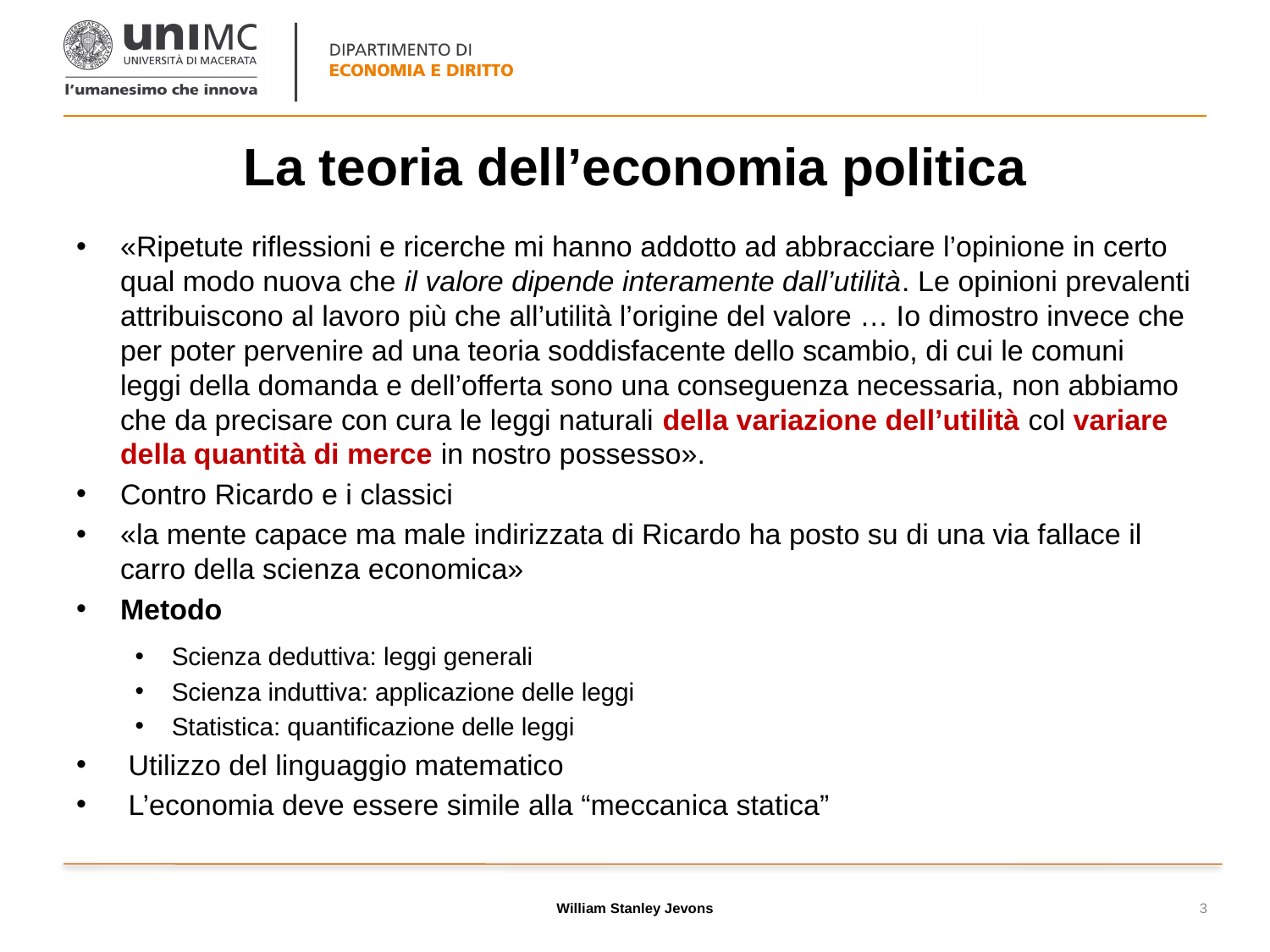

# La teoria dell’economia politica
«Ripetute riflessioni e ricerche mi hanno addotto ad abbracciare l’opinione in certo qual modo nuova che il valore dipende interamente dall’utilità. Le opinioni prevalenti attribuiscono al lavoro più che all’utilità l’origine del valore … Io dimostro invece che per poter pervenire ad una teoria soddisfacente dello scambio, di cui le comuni leggi della domanda e dell’offerta sono una conseguenza necessaria, non abbiamo che da precisare con cura le leggi naturali della variazione dell’utilità col variare della quantità di merce in nostro possesso».
Contro Ricardo e i classici
«la mente capace ma male indirizzata di Ricardo ha posto su di una via fallace il carro della scienza economica»
Metodo

Scienza deduttiva: leggi generali
Scienza induttiva: applicazione delle leggi
Statistica: quantificazione delle leggi
 Utilizzo del linguaggio matematico
 L’economia deve essere simile alla “meccanica statica”

William Stanley Jevons
3